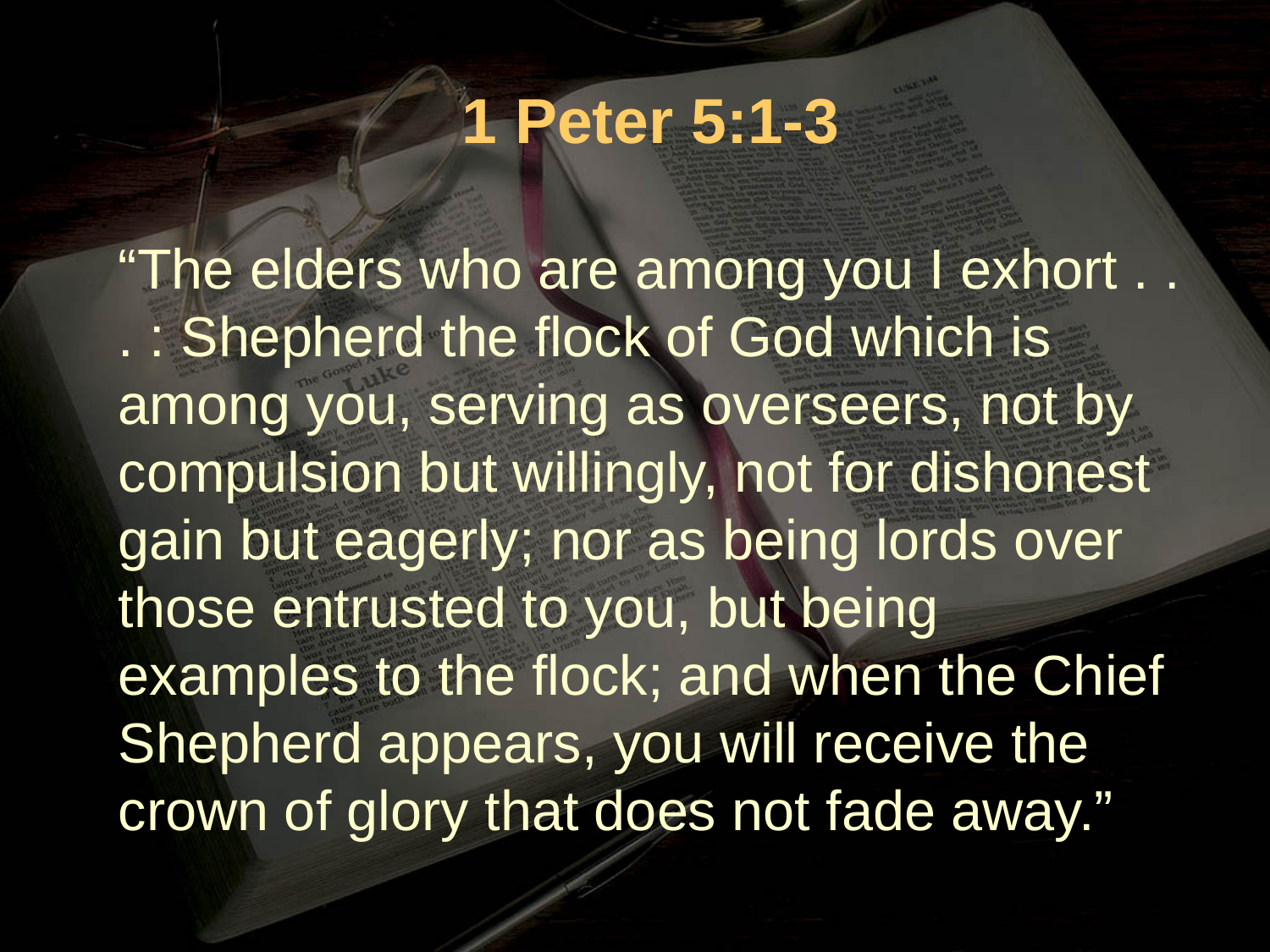

1 Peter 5:1-3

“The elders who are among you I exhort . . . : Shepherd the flock of God which is among you, serving as overseers, not by compulsion but willingly, not for dishonest gain but eagerly; nor as being lords over those entrusted to you, but being examples to the flock; and when the Chief Shepherd appears, you will receive the crown of glory that does not fade away.”